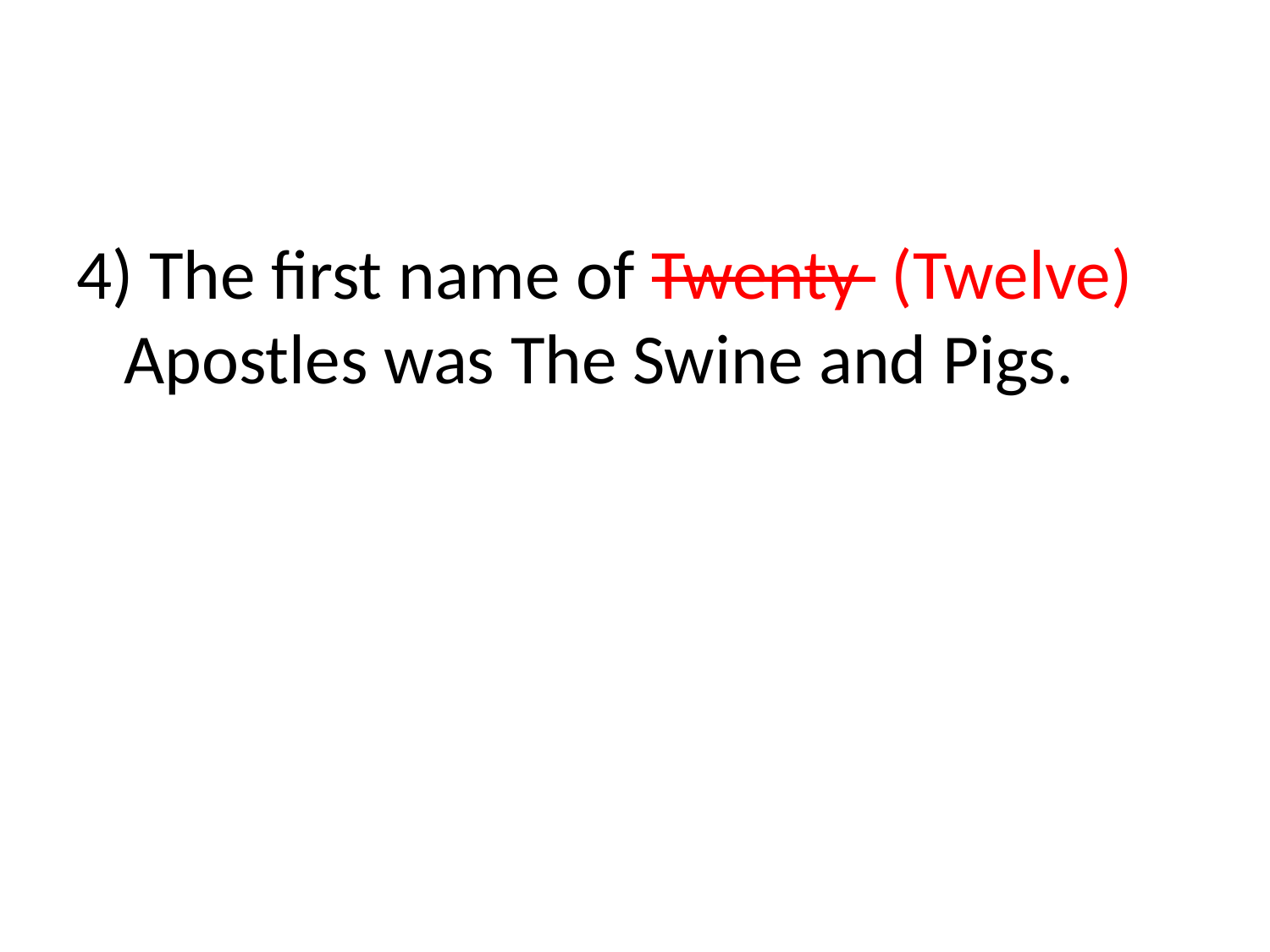

4) The first name of Twenty  (Twelve) Apostles was The Swine and Pigs.